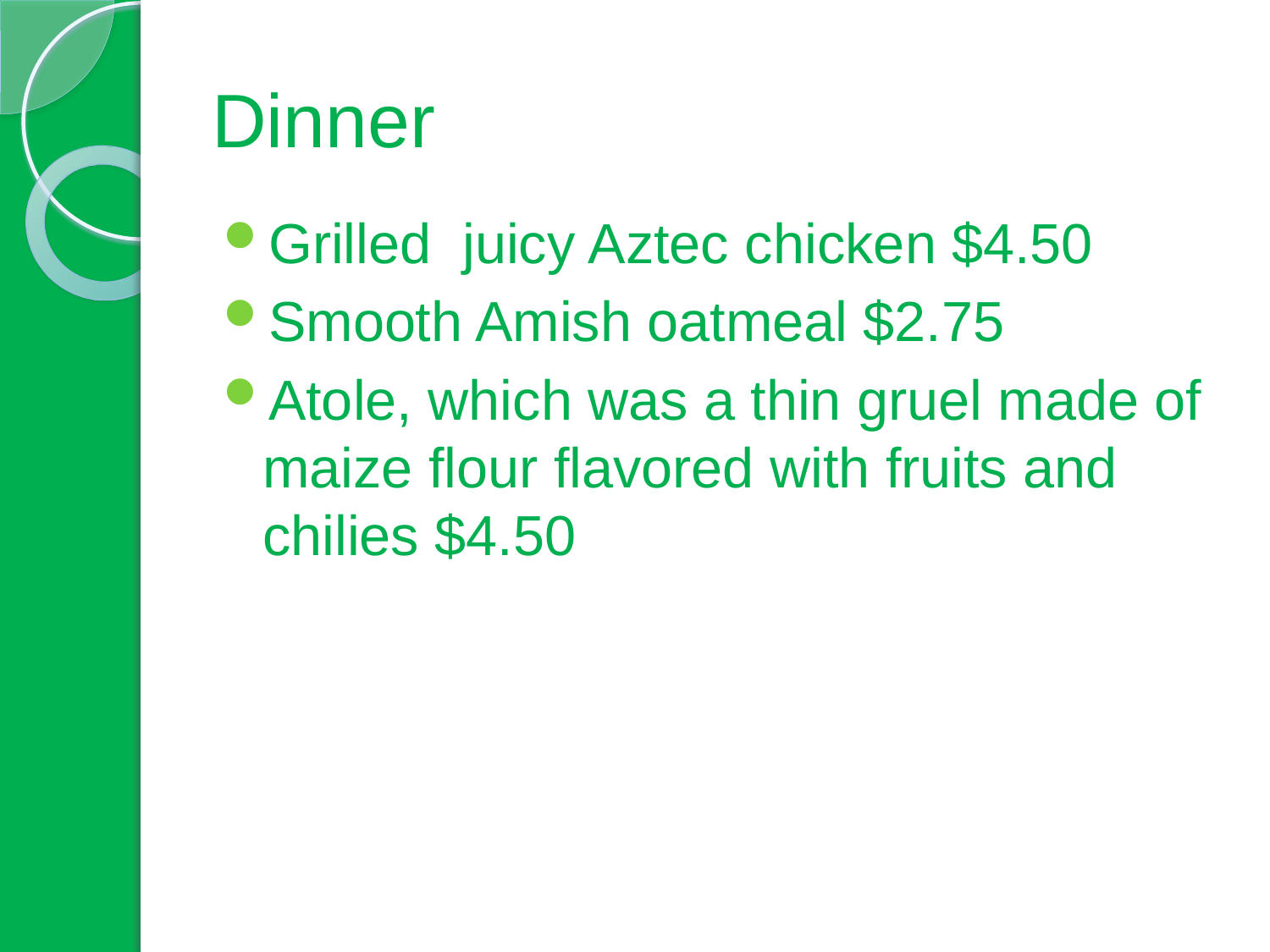

# Dinner
Grilled  juicy Aztec chicken $4.50
Smooth Amish oatmeal $2.75
Atole, which was a thin gruel made of maize flour flavored with fruits and chilies $4.50